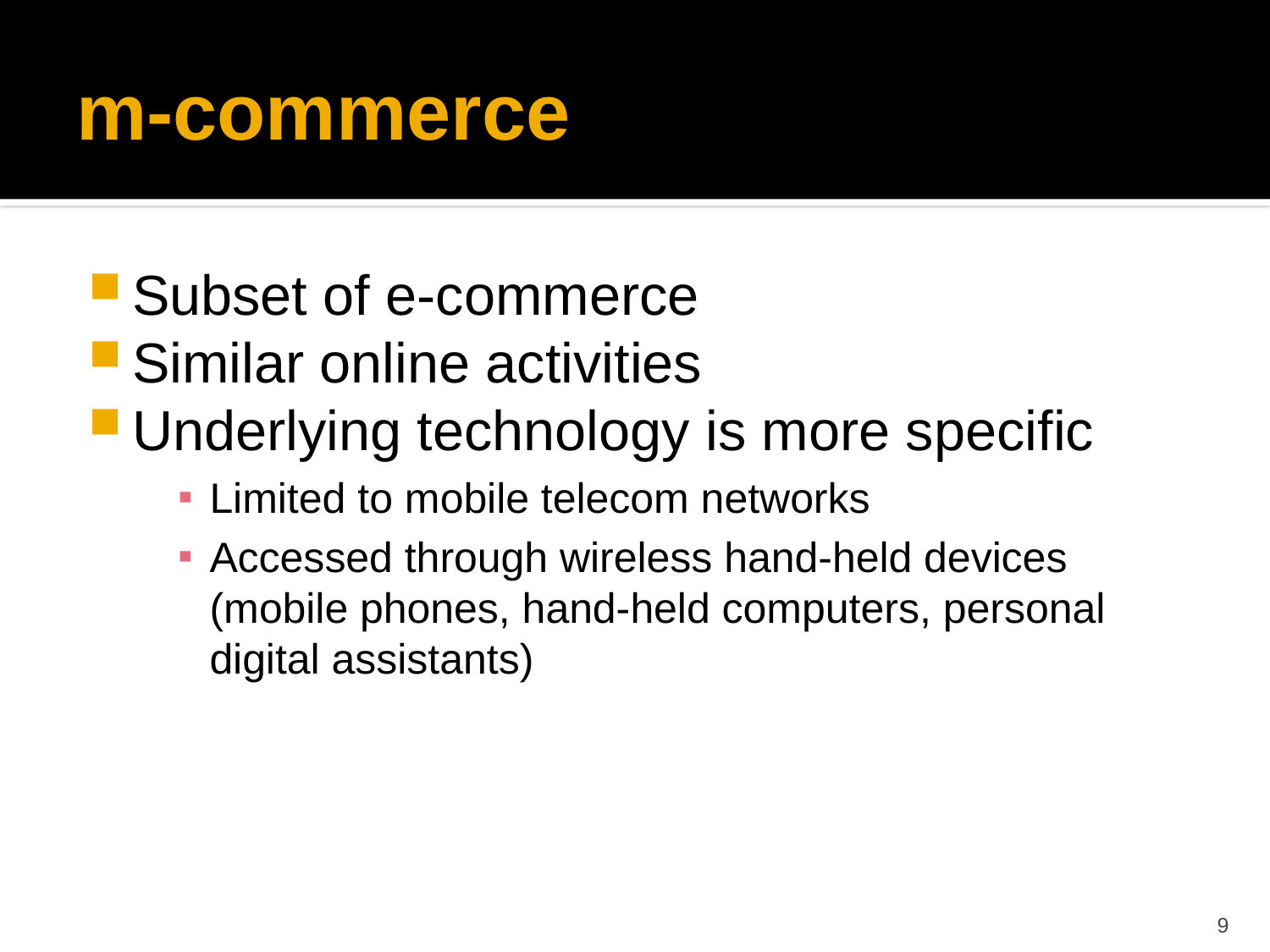

# m-commerce
Subset of e-commerce
Similar online activities
Underlying technology is more specific
Limited to mobile telecom networks
Accessed through wireless hand-held devices (mobile phones, hand-held computers, personal digital assistants)
9